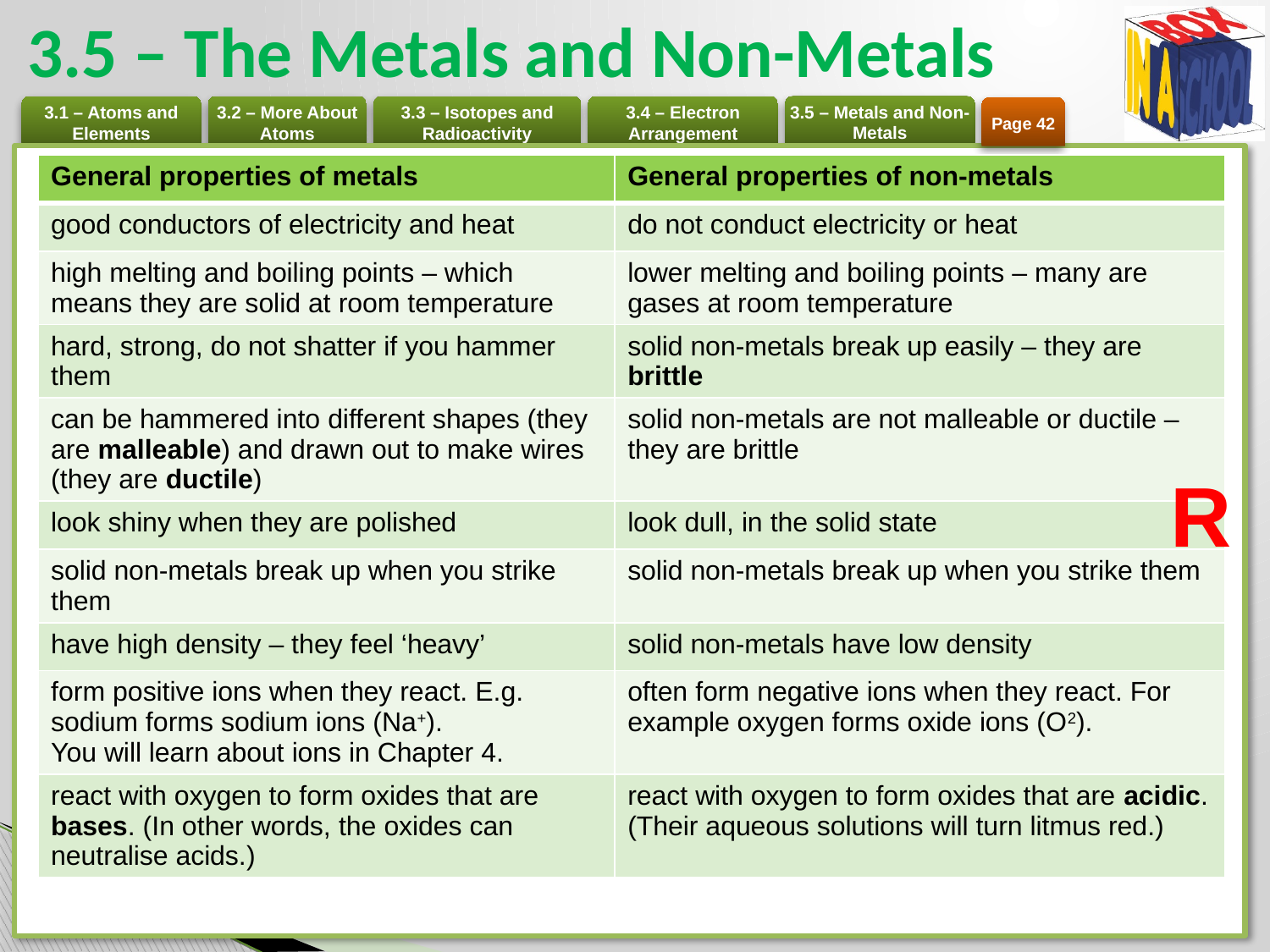

# 3.5 – The Metals and Non-Metals
Page 42
| General properties of metals | General properties of non-metals |
| --- | --- |
| good conductors of electricity and heat | do not conduct electricity or heat |
| high melting and boiling points – which means they are solid at room temperature | lower melting and boiling points – many are gases at room temperature |
| hard, strong, do not shatter if you hammer them | solid non-metals break up easily – they are brittle |
| can be hammered into different shapes (they are malleable) and drawn out to make wires (they are ductile) | solid non-metals are not malleable or ductile – they are brittle |
| look shiny when they are polished | look dull, in the solid state |
| solid non-metals break up when you strike them | solid non-metals break up when you strike them |
| have high density – they feel ‘heavy’ | solid non-metals have low density |
| form positive ions when they react. E.g. sodium forms sodium ions (Na+). You will learn about ions in Chapter 4. | often form negative ions when they react. For example oxygen forms oxide ions (O2). |
| react with oxygen to form oxides that are bases. (In other words, the oxides can neutralise acids.) | react with oxygen to form oxides that are acidic. (Their aqueous solutions will turn litmus red.) |
R